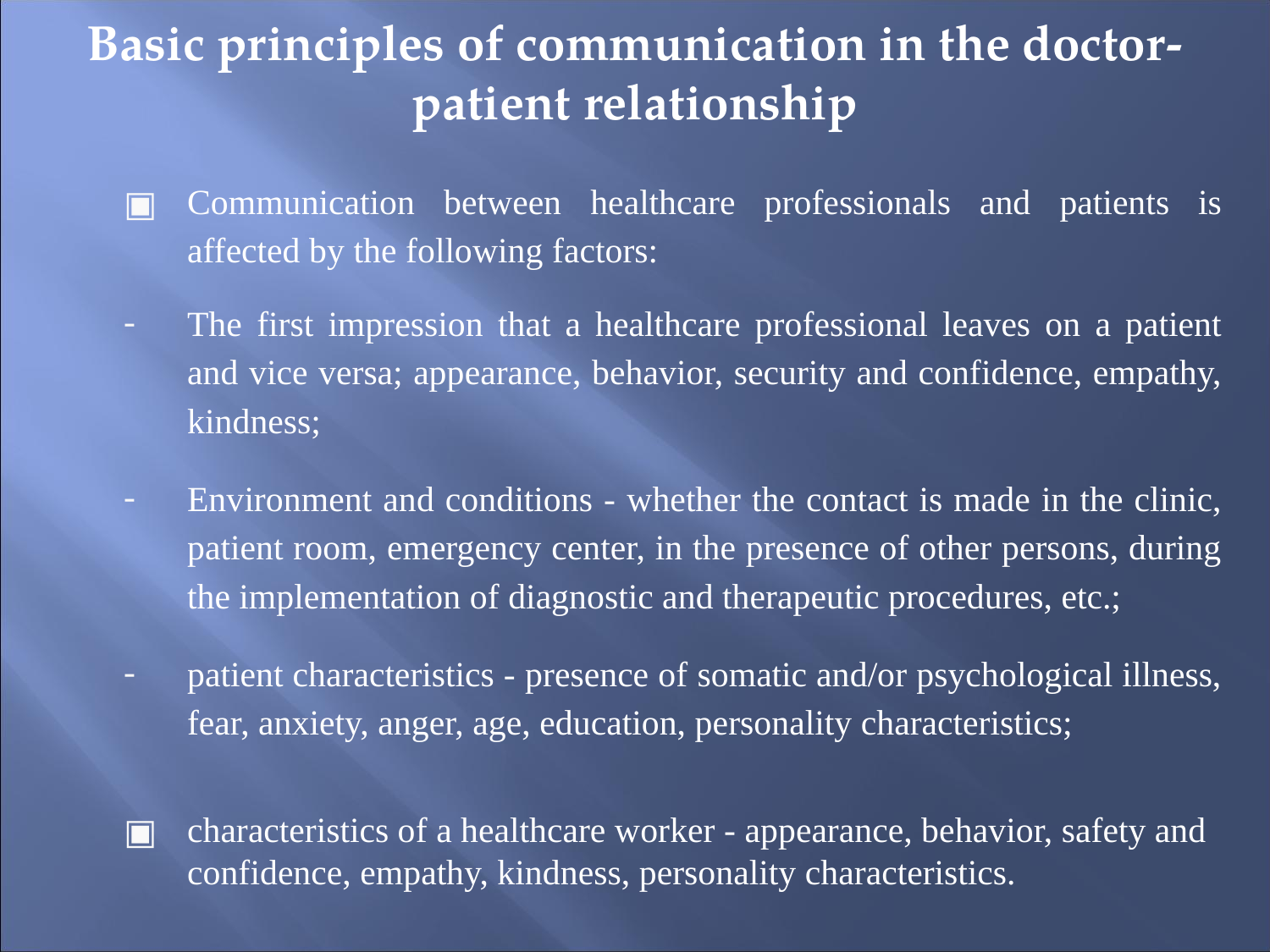

Basic principles of communication in the doctor-patient relationship
Communication between healthcare professionals and patients is affected by the following factors:
The first impression that a healthcare professional leaves on a patient and vice versa; appearance, behavior, security and confidence, empathy, kindness;

Environment and conditions - whether the contact is made in the clinic, patient room, emergency center, in the presence of other persons, during the implementation of diagnostic and therapeutic procedures, etc.;

patient characteristics - presence of somatic and/or psychological illness, fear, anxiety, anger, age, education, personality characteristics;

characteristics of a healthcare worker - appearance, behavior, safety and confidence, empathy, kindness, personality characteristics.